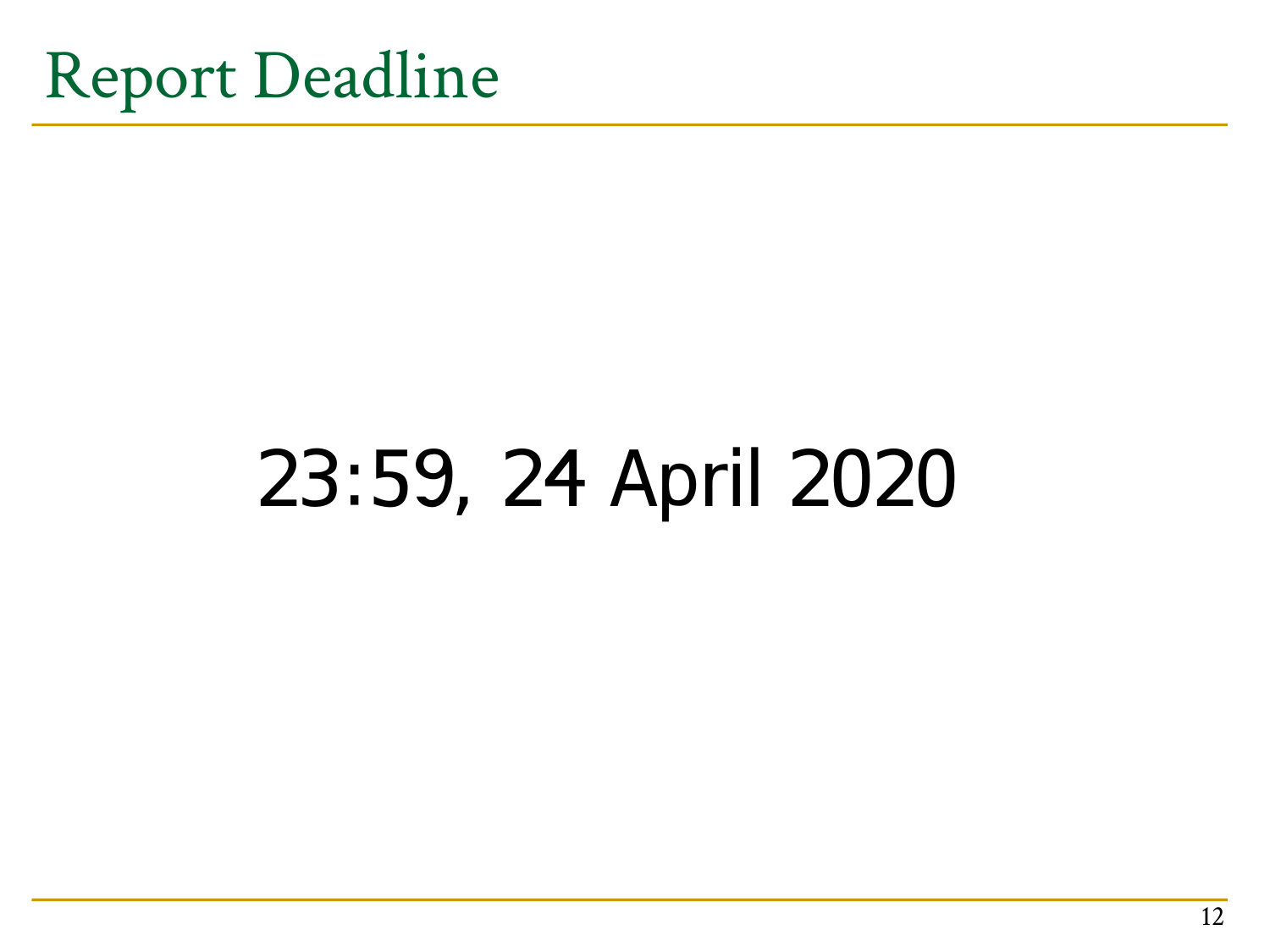

# Report Deadline
23:59, 24 April 2020
12